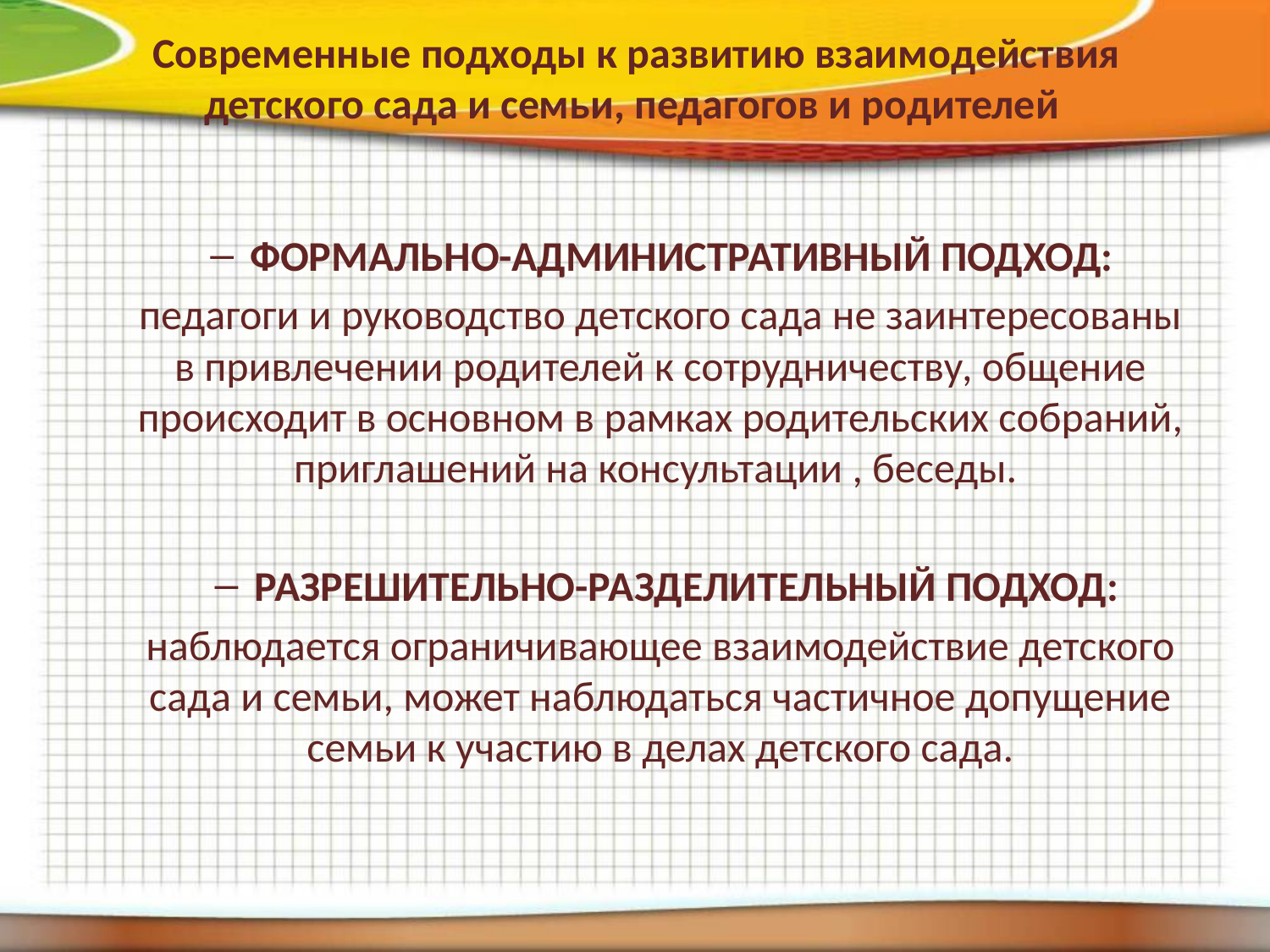

# Современные подходы к развитию взаимодействия детского сада и семьи, педагогов и родителей
ФОРМАЛЬНО-АДМИНИСТРАТИВНЫЙ ПОДХОД:
педагоги и руководство детского сада не заинтересованы в привлечении родителей к сотрудничеству, общение происходит в основном в рамках родительских собраний, приглашений на консультации , беседы.

РАЗРЕШИТЕЛЬНО-РАЗДЕЛИТЕЛЬНЫЙ ПОДХОД:
наблюдается ограничивающее взаимодействие детского сада и семьи, может наблюдаться частичное допущение семьи к участию в делах детского сада.